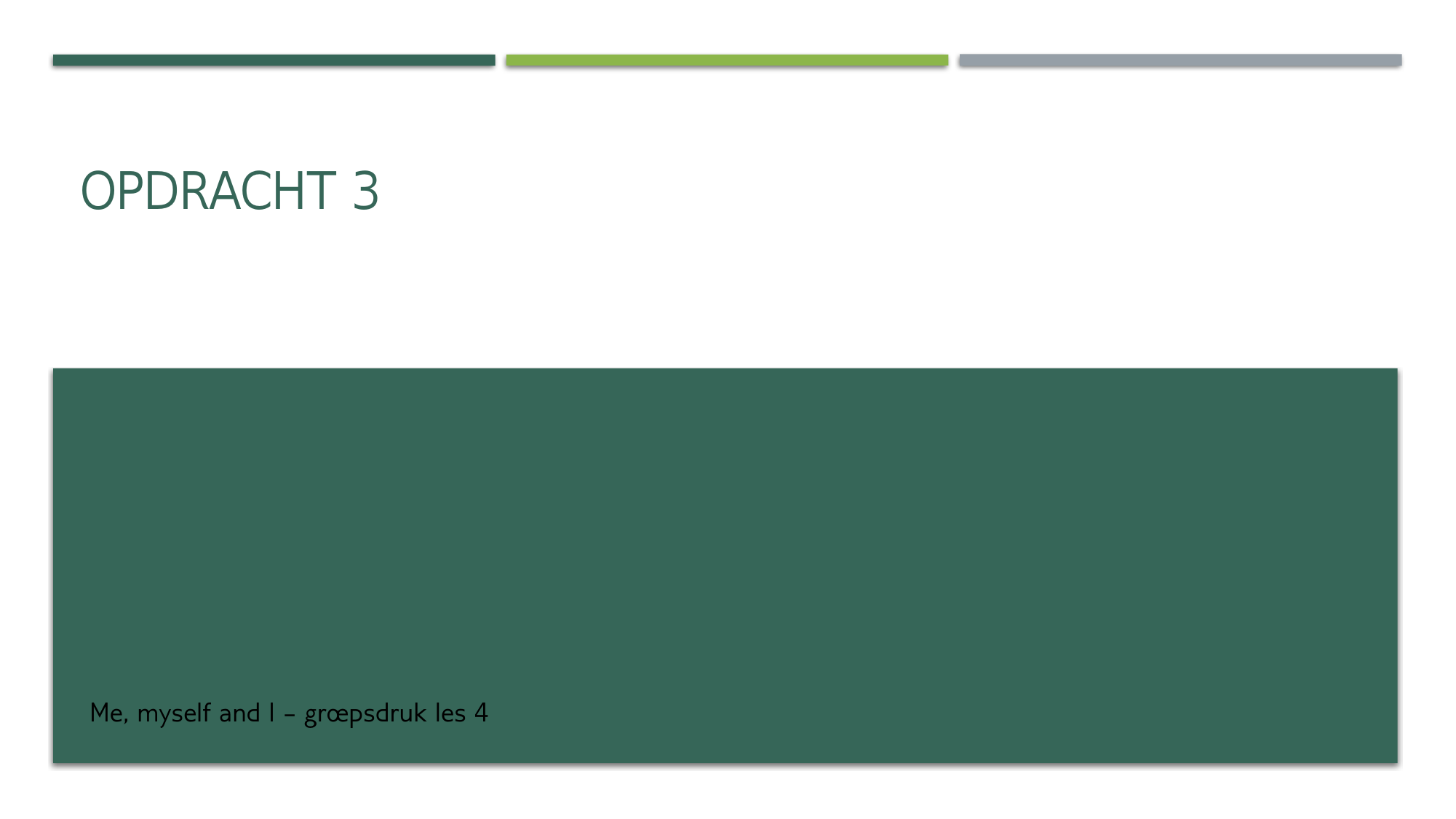

# Opdracht 3
Me, myself and I – groepsdruk les 4